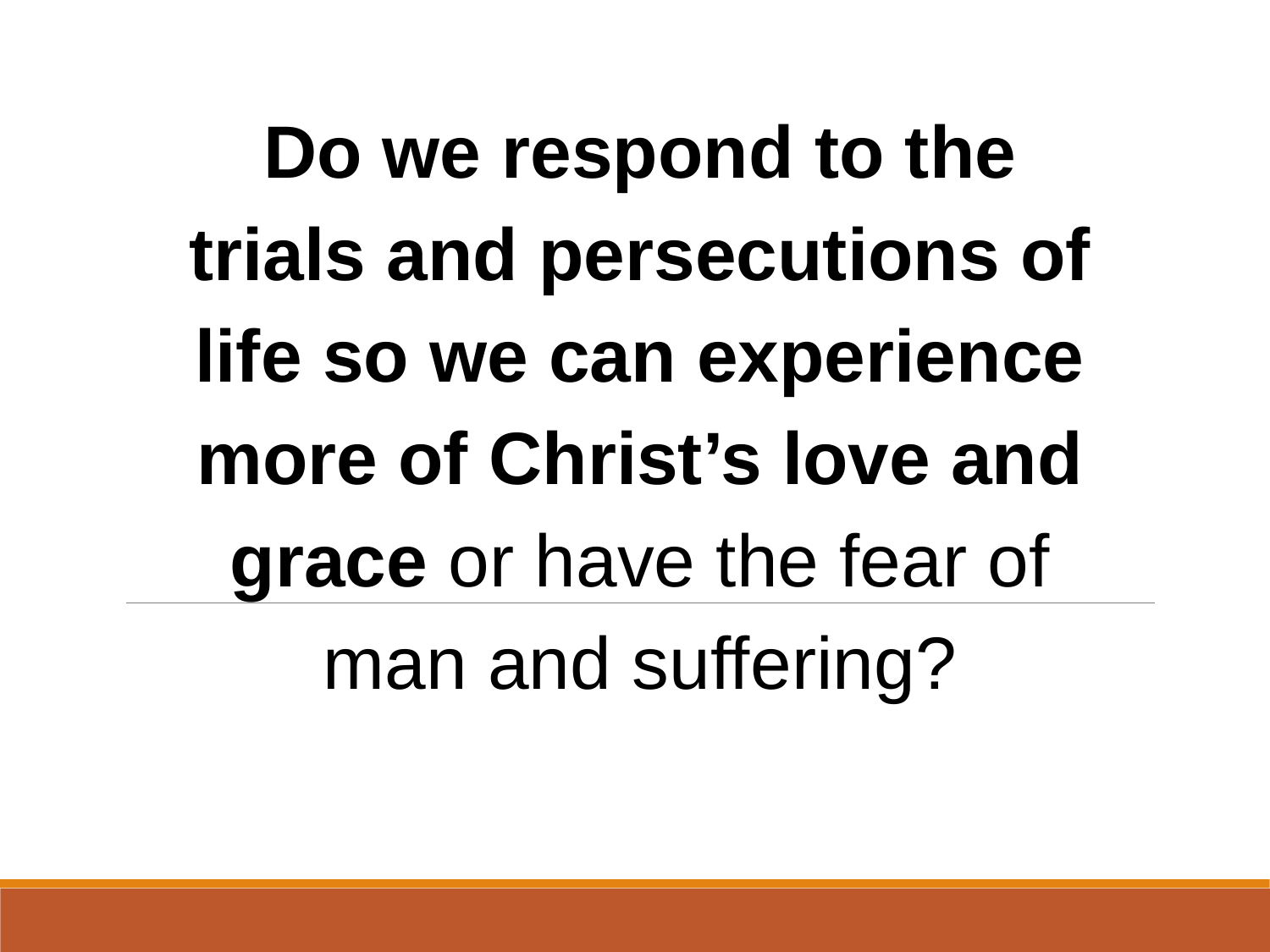

Do we respond to the trials and persecutions of life so we can experience more of Christ’s love and grace or have the fear of man and suffering?